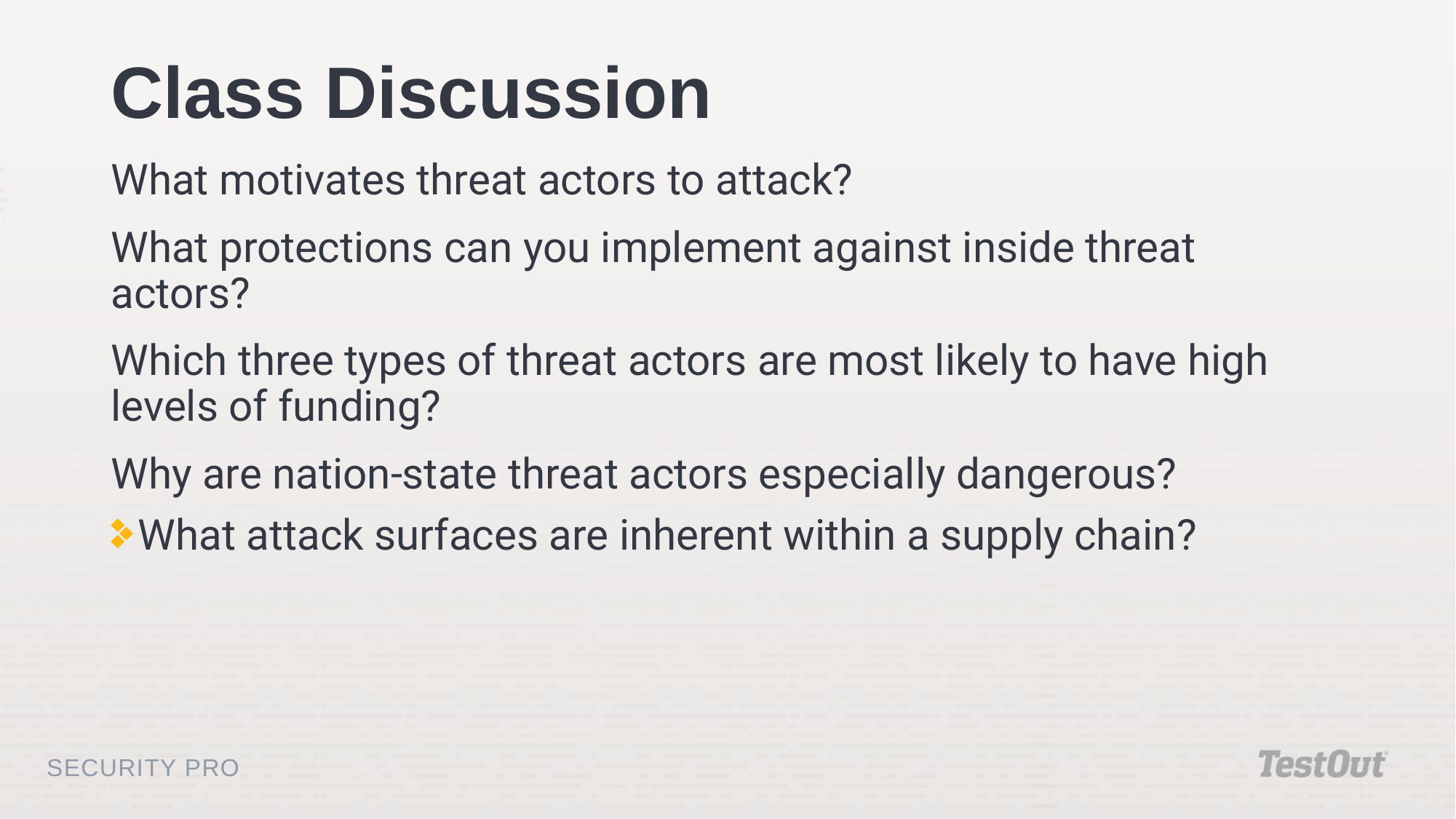

# Class Discussion
What motivates threat actors to attack?
What protections can you implement against inside threat actors?
Which three types of threat actors are most likely to have high levels of funding?
Why are nation-state threat actors especially dangerous?
What attack surfaces are inherent within a supply chain?
Security Pro